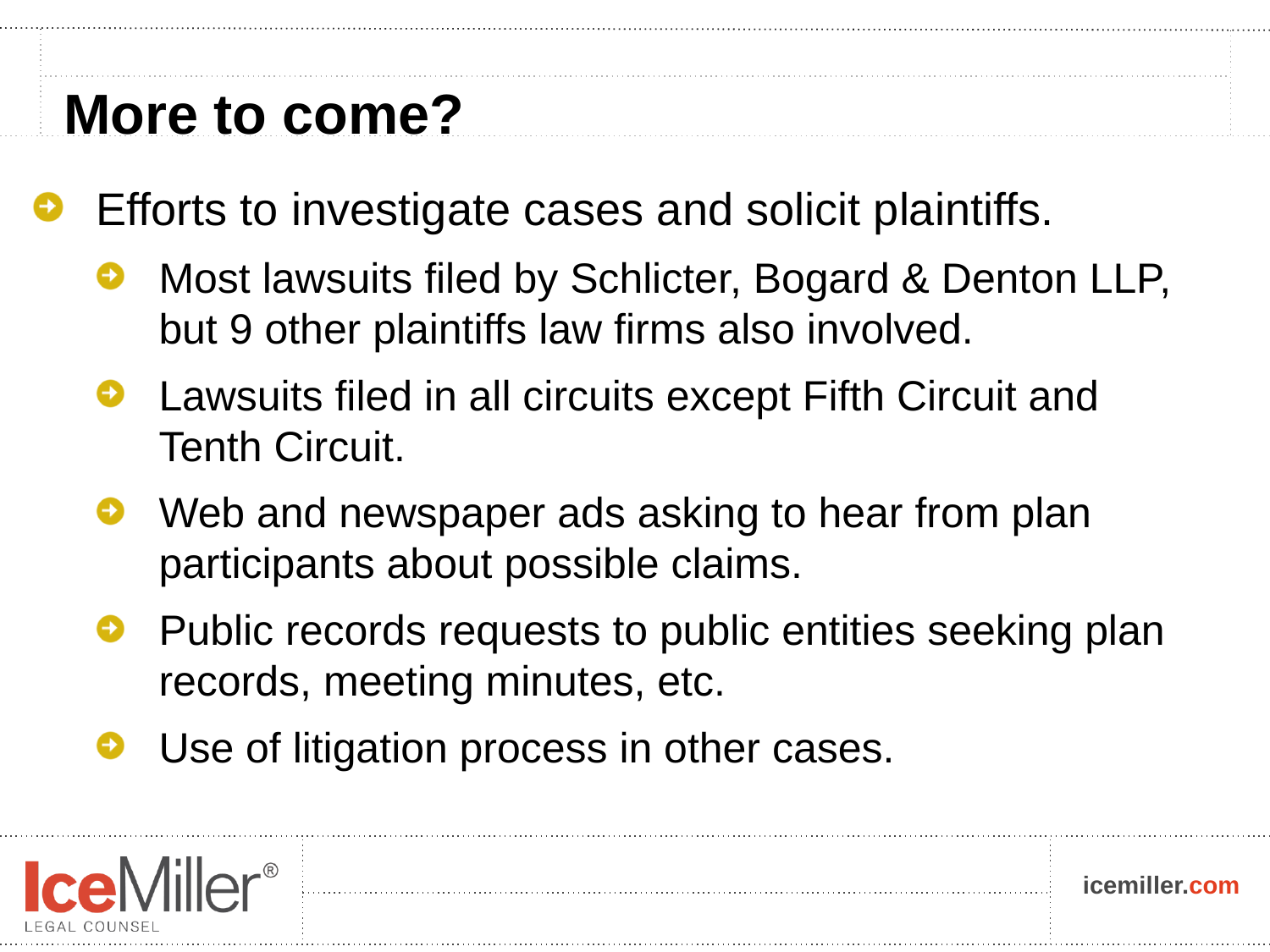

# More to come?

Efforts to investigate cases and solicit plaintiffs.
Most lawsuits filed by Schlicter, Bogard & Denton LLP, but 9 other plaintiffs law firms also involved.
Lawsuits filed in all circuits except Fifth Circuit and Tenth Circuit.
Web and newspaper ads asking to hear from plan participants about possible claims.
Public records requests to public entities seeking plan records, meeting minutes, etc.
Use of litigation process in other cases.